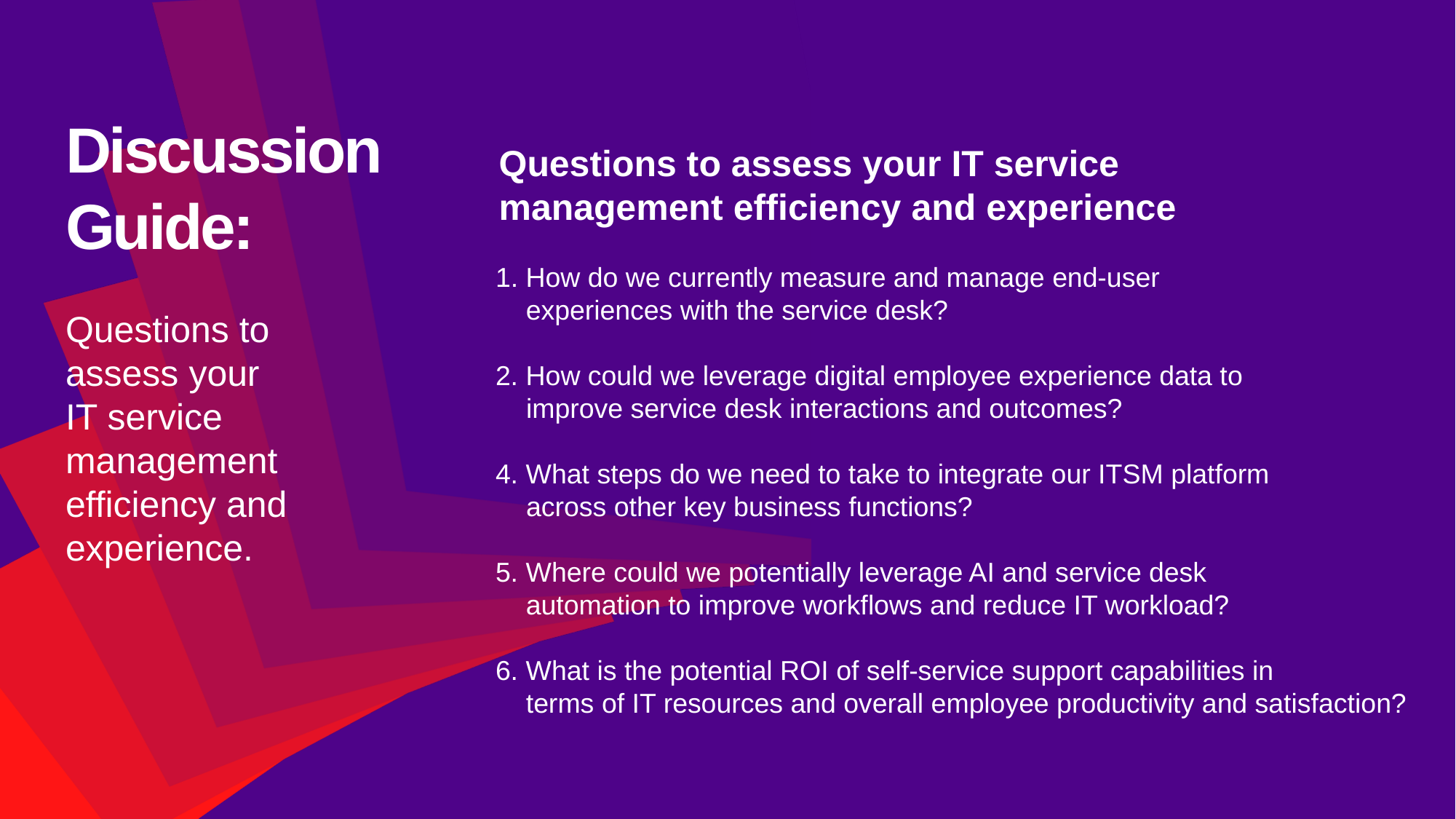

Discussion
Guide:

Questions to
assess your
IT service management
efficiency and experience.
Questions to assess your IT service management efficiency and experience
 How do we currently measure and manage end-user
    experiences with the service desk?

2. How could we leverage digital employee experience data to
    improve service desk interactions and outcomes?

4. What steps do we need to take to integrate our ITSM platform
    across other key business functions?

5. Where could we potentially leverage AI and service desk
    automation to improve workflows and reduce IT workload?

6. What is the potential ROI of self-service support capabilities in
    terms of IT resources and overall employee productivity and satisfaction?